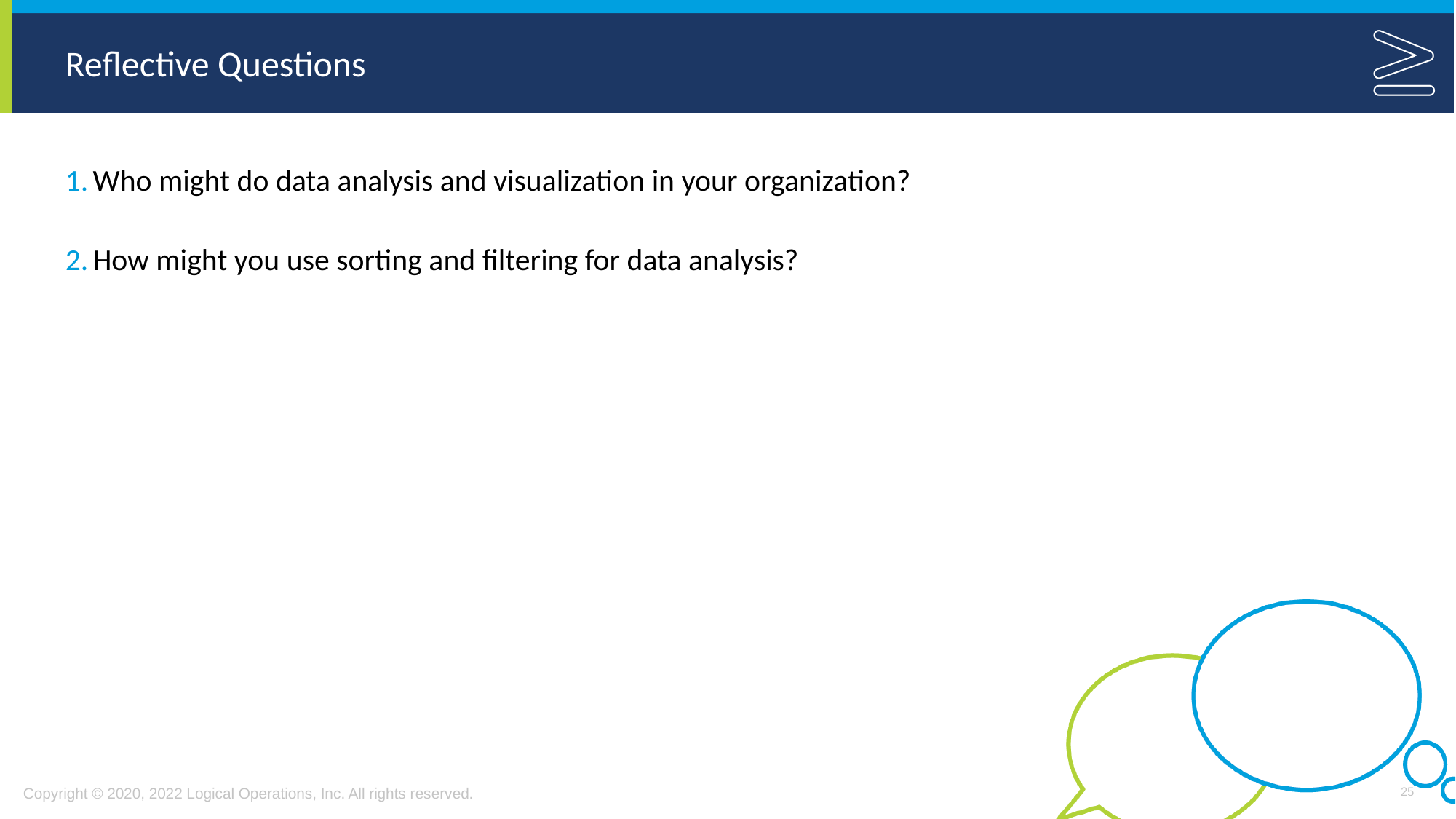

Who might do data analysis and visualization in your organization?
How might you use sorting and filtering for data analysis?
25